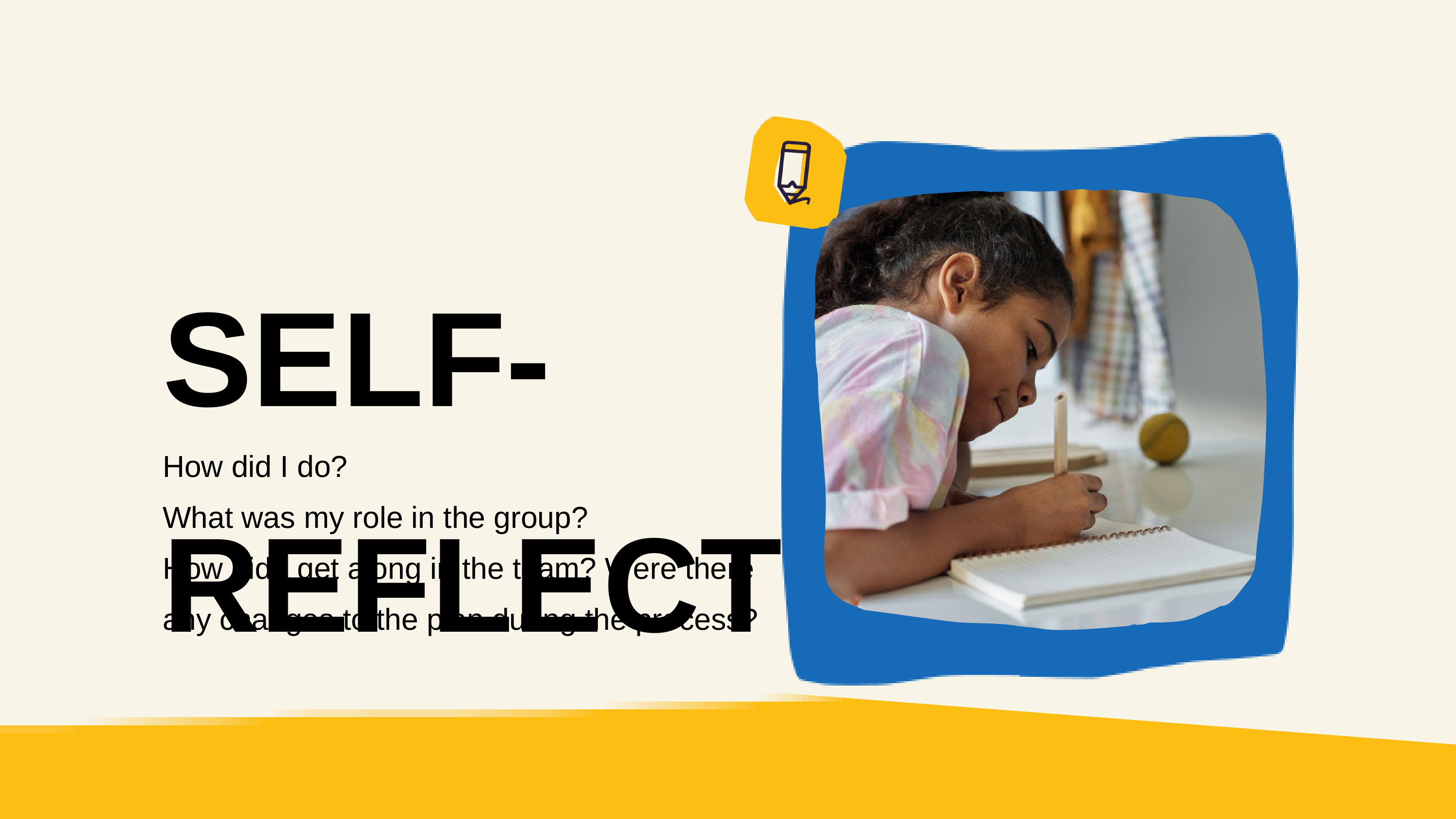

SELF-REFLECTION
How did I do?
What was my role in the group?
How did I get along in the team? Were there any changes to the plan during the process?